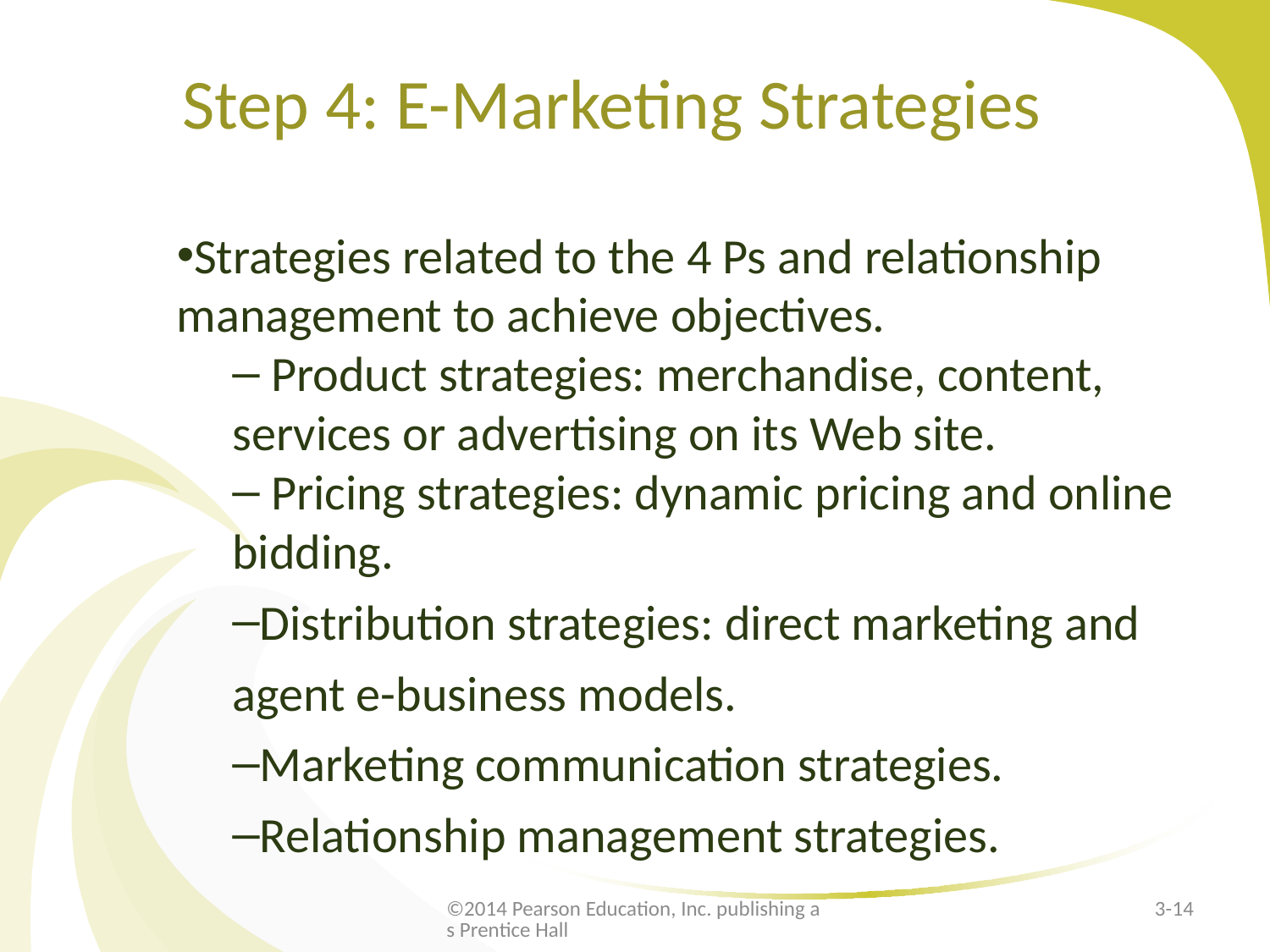

# Step 4: E-Marketing Strategies

Strategies related to the 4 Ps and relationship management to achieve objectives.
 Product strategies: merchandise, content, services or advertising on its Web site.
 Pricing strategies: dynamic pricing and online bidding.
Distribution strategies: direct marketing and agent e-business models.
Marketing communication strategies.
Relationship management strategies.

©2014 Pearson Education, Inc. publishing as Prentice Hall
3-14